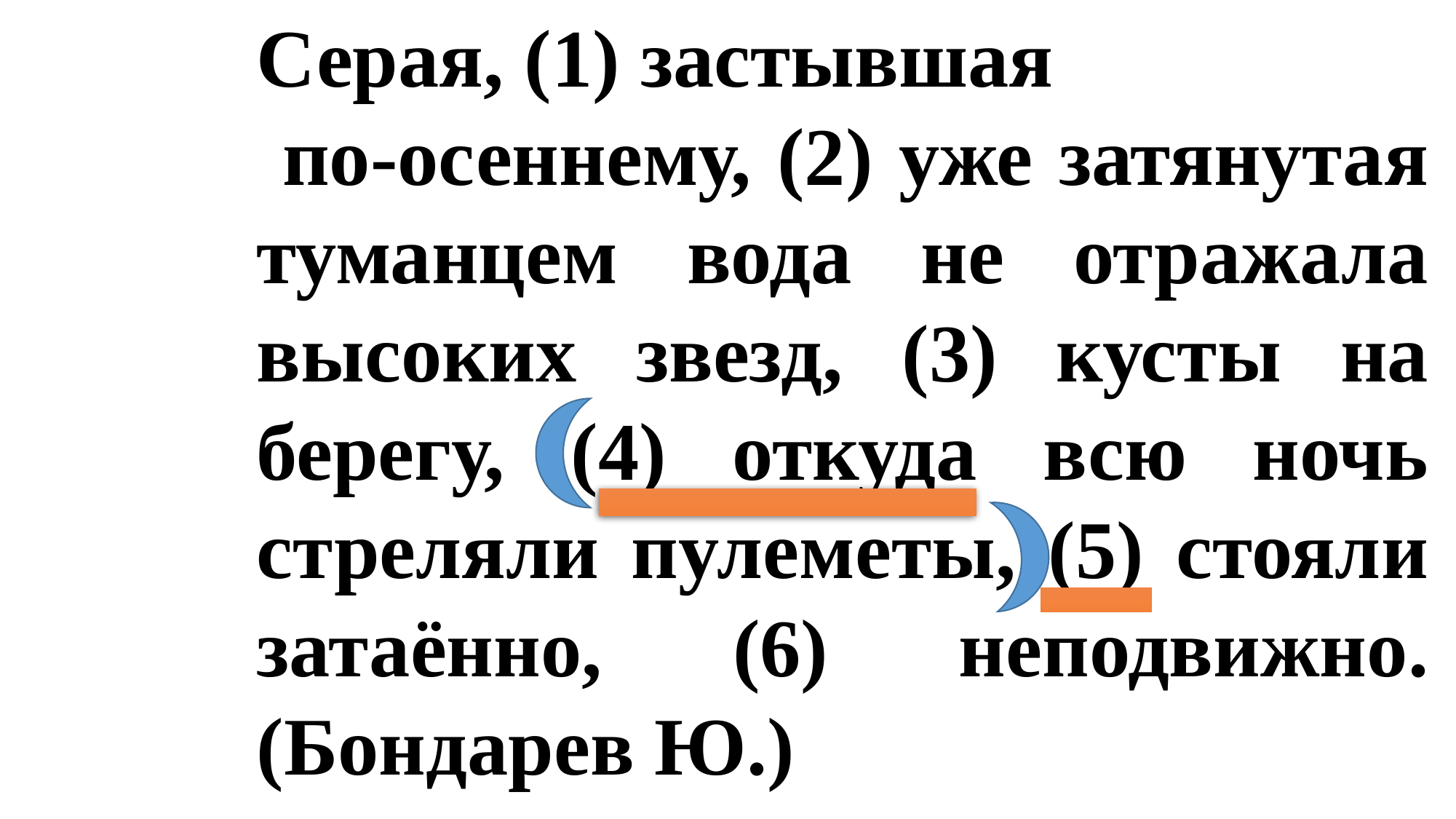

Серая, (1) застывшая
 по-осеннему, (2) уже затянутая туманцем вода не отражала высоких звезд, (3) кусты на берегу, (4) откуда всю ночь стреляли пулеметы, (5) стояли затаённо, (6) неподвижно. (Бондарев Ю.)